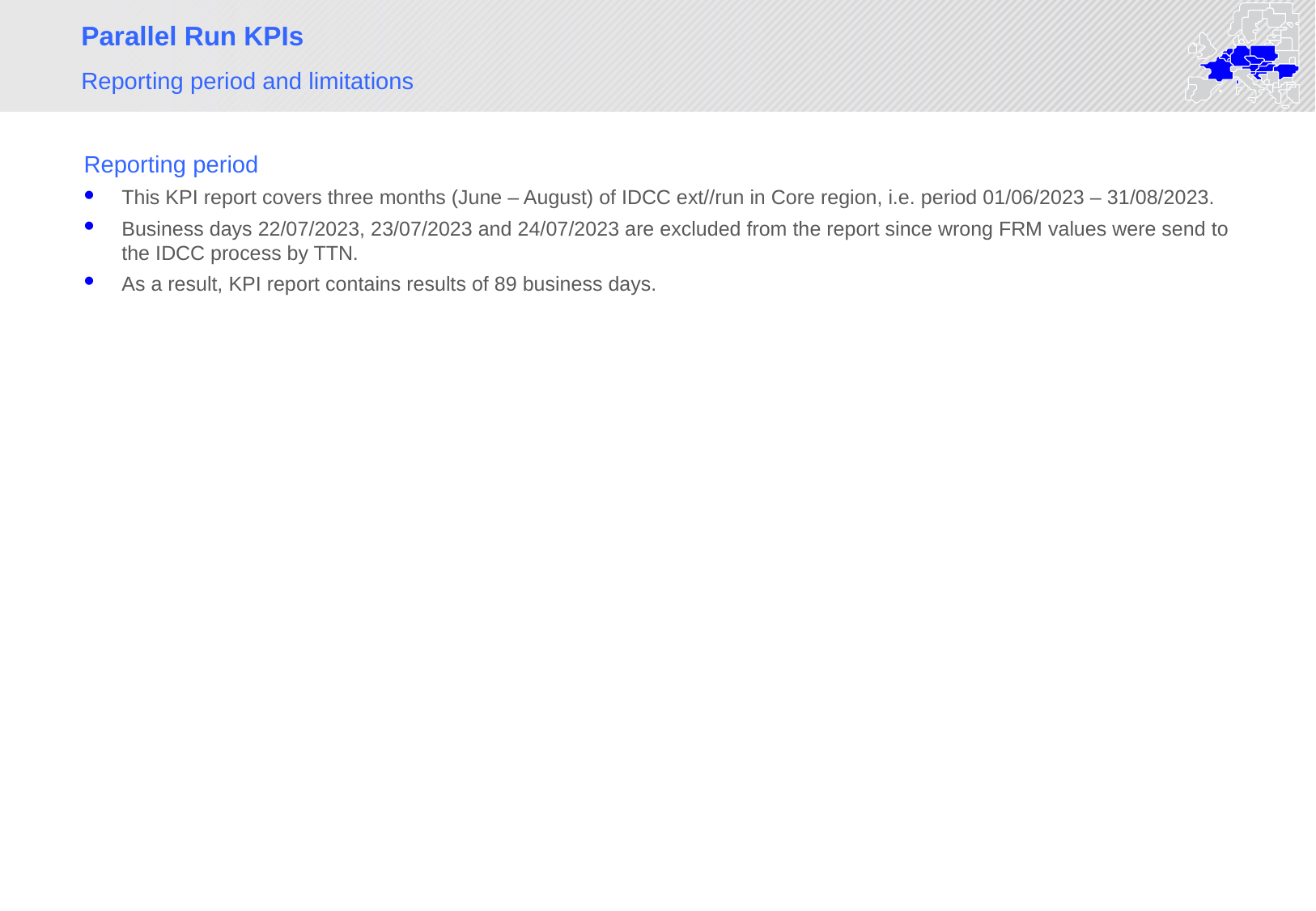

# Parallel Run KPIs
Reporting period and limitations
Reporting period
This KPI report covers three months (June – August) of IDCC ext//run in Core region, i.e. period 01/06/2023 – 31/08/2023.
Business days 22/07/2023, 23/07/2023 and 24/07/2023 are excluded from the report since wrong FRM values were send to the IDCC process by TTN.
As a result, KPI report contains results of 89 business days.